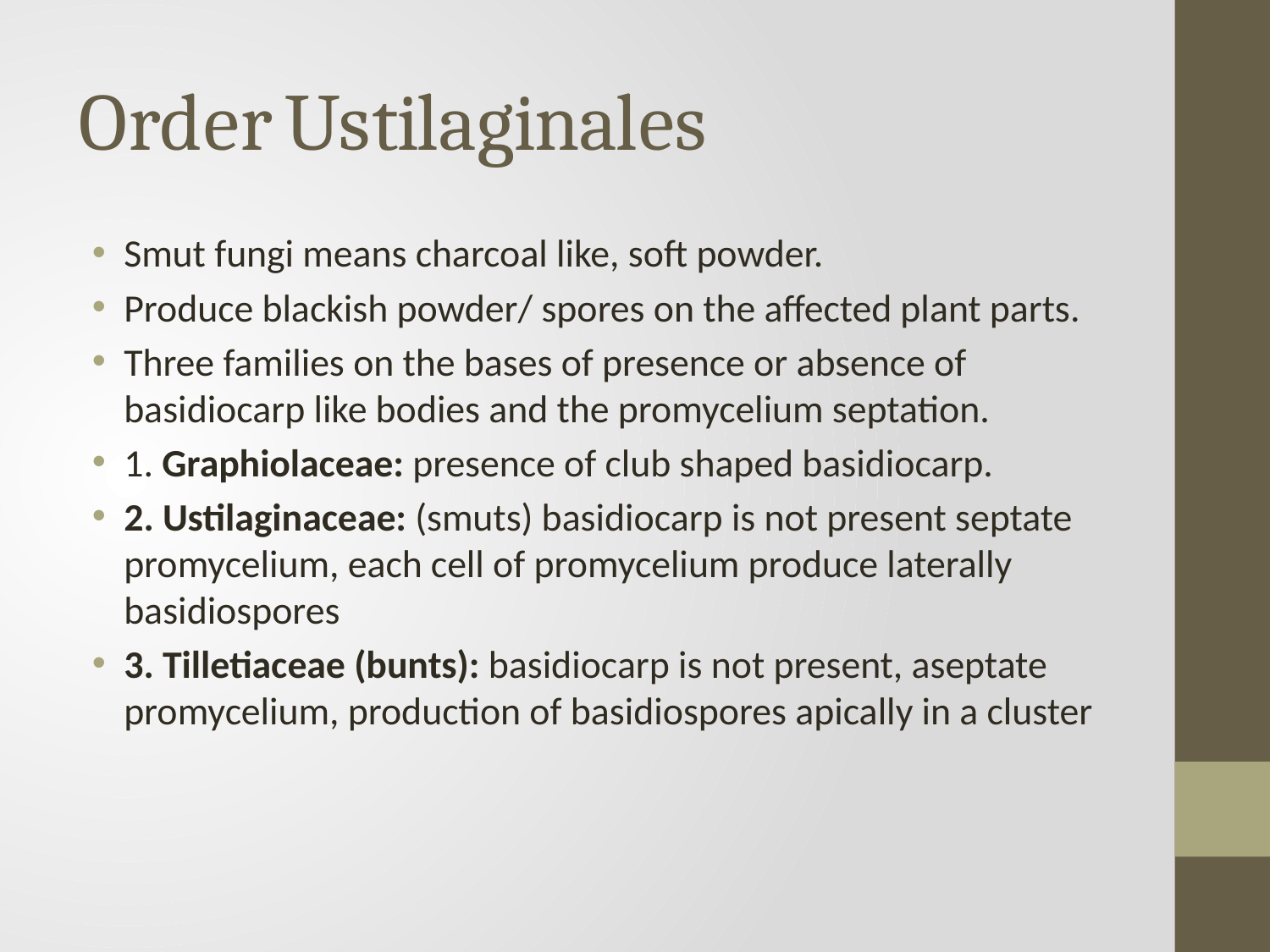

# Order Ustilaginales
Smut fungi means charcoal like, soft powder.
Produce blackish powder/ spores on the affected plant parts.
Three families on the bases of presence or absence of basidiocarp like bodies and the promycelium septation.
1. Graphiolaceae: presence of club shaped basidiocarp.
2. Ustilaginaceae: (smuts) basidiocarp is not present septate promycelium, each cell of promycelium produce laterally basidiospores
3. Tilletiaceae (bunts): basidiocarp is not present, aseptate promycelium, production of basidiospores apically in a cluster